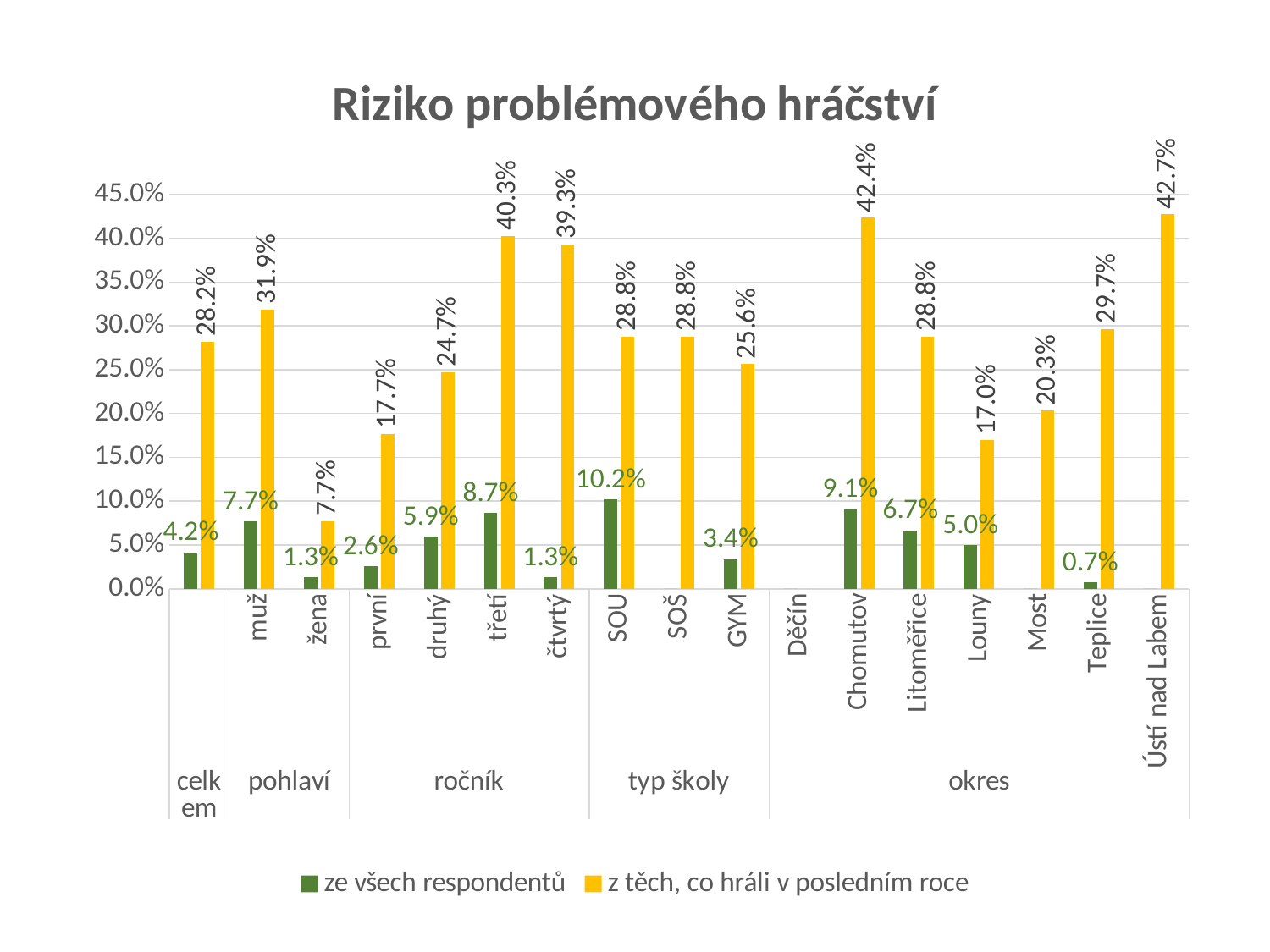

### Chart: Riziko problémového hráčství

| Category | ze všech respondentů | z těch, co hráli v posledním roce |
|---|---|---|
|  | 0.041686817619875416 | 0.28219697997377496 |
| muž | 0.0769841717990979 | 0.3186687118307405 |
| žena | 0.013148264170500301 | 0.0769786908912948 |
| první | 0.02570476941098464 | 0.17685532529230144 |
| druhý | 0.0593620053525539 | 0.24738701419742598 |
| třetí | 0.08668679253095364 | 0.4028261936539393 |
| čtvrtý | 0.013301751494948761 | 0.3931011499966658 |
| SOU | 0.10198624766076451 | 0.28775139913721137 |
| SOŠ | 0.0 | 0.2880229699226832 |
| GYM | 0.03397818647493653 | 0.2563951541405695 |
| Děčín | 0.0 | 0.0 |
| Chomutov | 0.09090909090909088 | 0.42350090673872964 |
| Litoměřice | 0.06670571379258805 | 0.28760618096786905 |
| Louny | 0.05033310107088098 | 0.17014690746981306 |
| Most | 0.0 | 0.20344094797437226 |
| Teplice | 0.007089922108769659 | 0.29654584914772986 |
| Ústí nad Labem | 0.0 | 0.42745285300593266 |